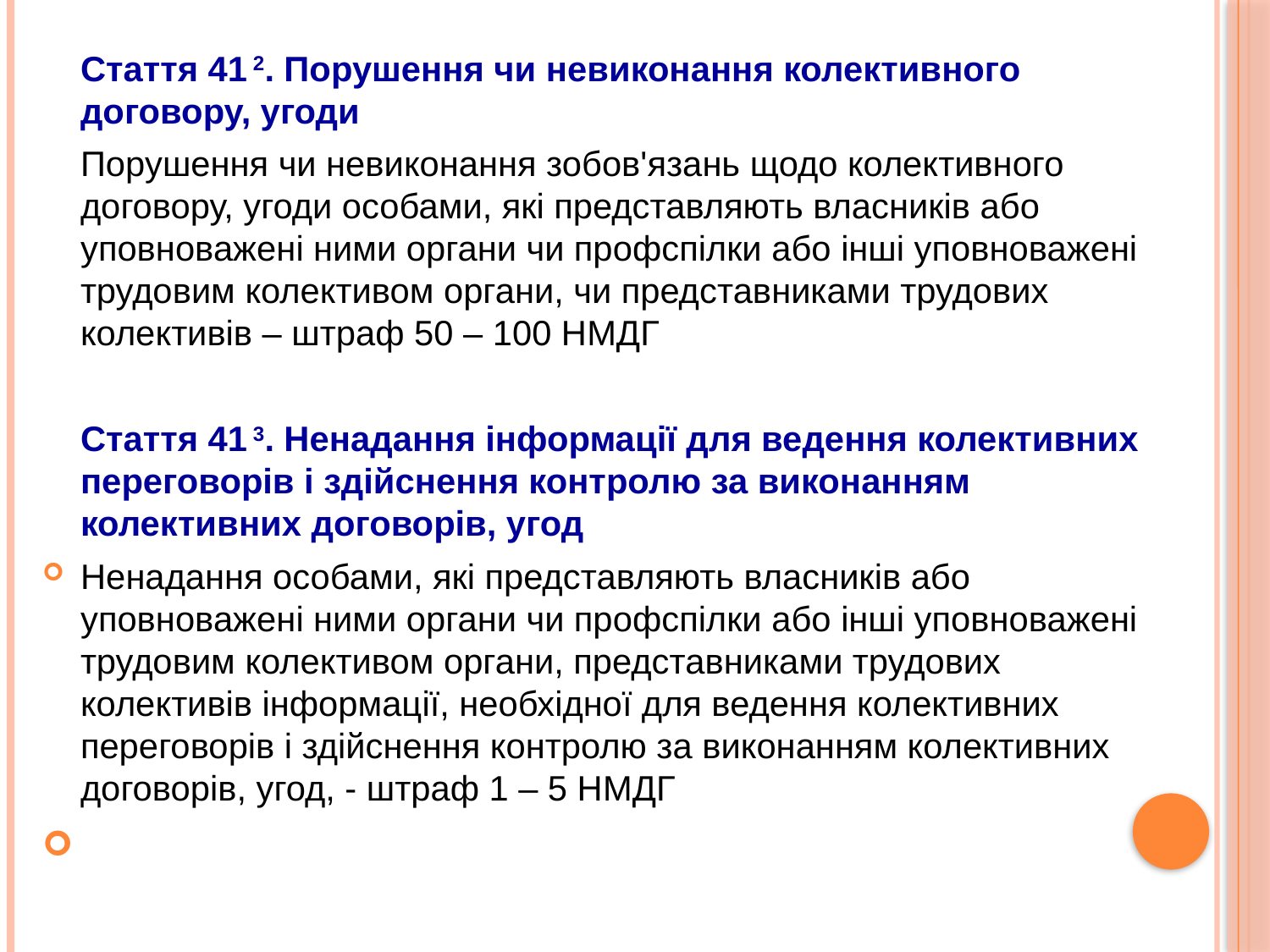

Стаття 41 2. Порушення чи невиконання колективного договору, угоди
	Порушення чи невиконання зобов'язань щодо колективного договору, угоди особами, які представляють власників або уповноважені ними органи чи профспілки або інші уповноважені трудовим колективом органи, чи представниками трудових колективів – штраф 50 – 100 НМДГ

	Стаття 41 3. Ненадання інформації для ведення колективних переговорів і здійснення контролю за виконанням колективних договорів, угод
Ненадання особами, які представляють власників або уповноважені ними органи чи профспілки або інші уповноважені трудовим колективом органи, представниками трудових колективів інформації, необхідної для ведення колективних переговорів і здійснення контролю за виконанням колективних договорів, угод, - штраф 1 – 5 НМДГ